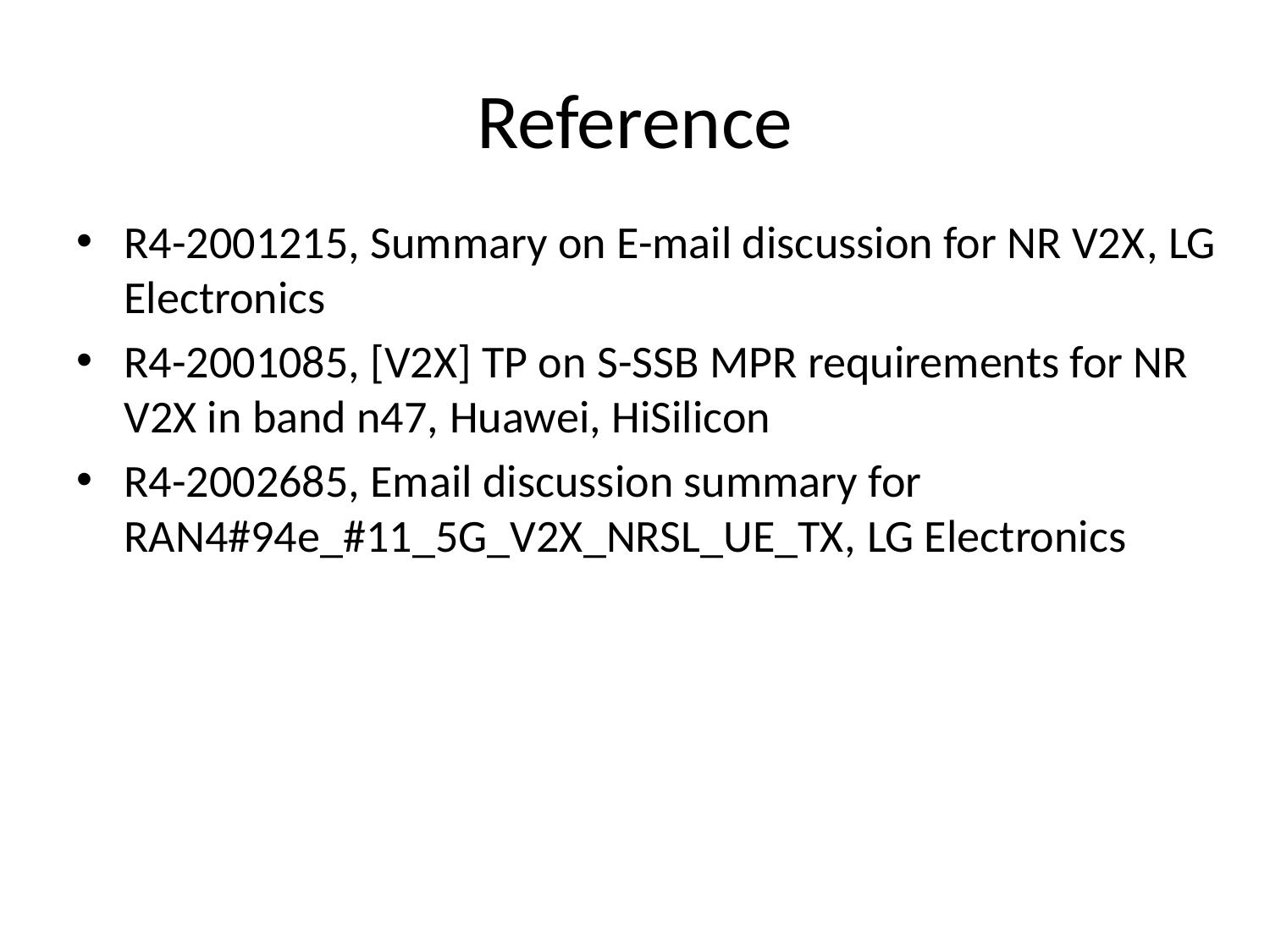

# Reference
R4-2001215, Summary on E-mail discussion for NR V2X, LG Electronics
R4-2001085, [V2X] TP on S-SSB MPR requirements for NR V2X in band n47, Huawei, HiSilicon
R4-2002685, Email discussion summary for RAN4#94e_#11_5G_V2X_NRSL_UE_TX, LG Electronics